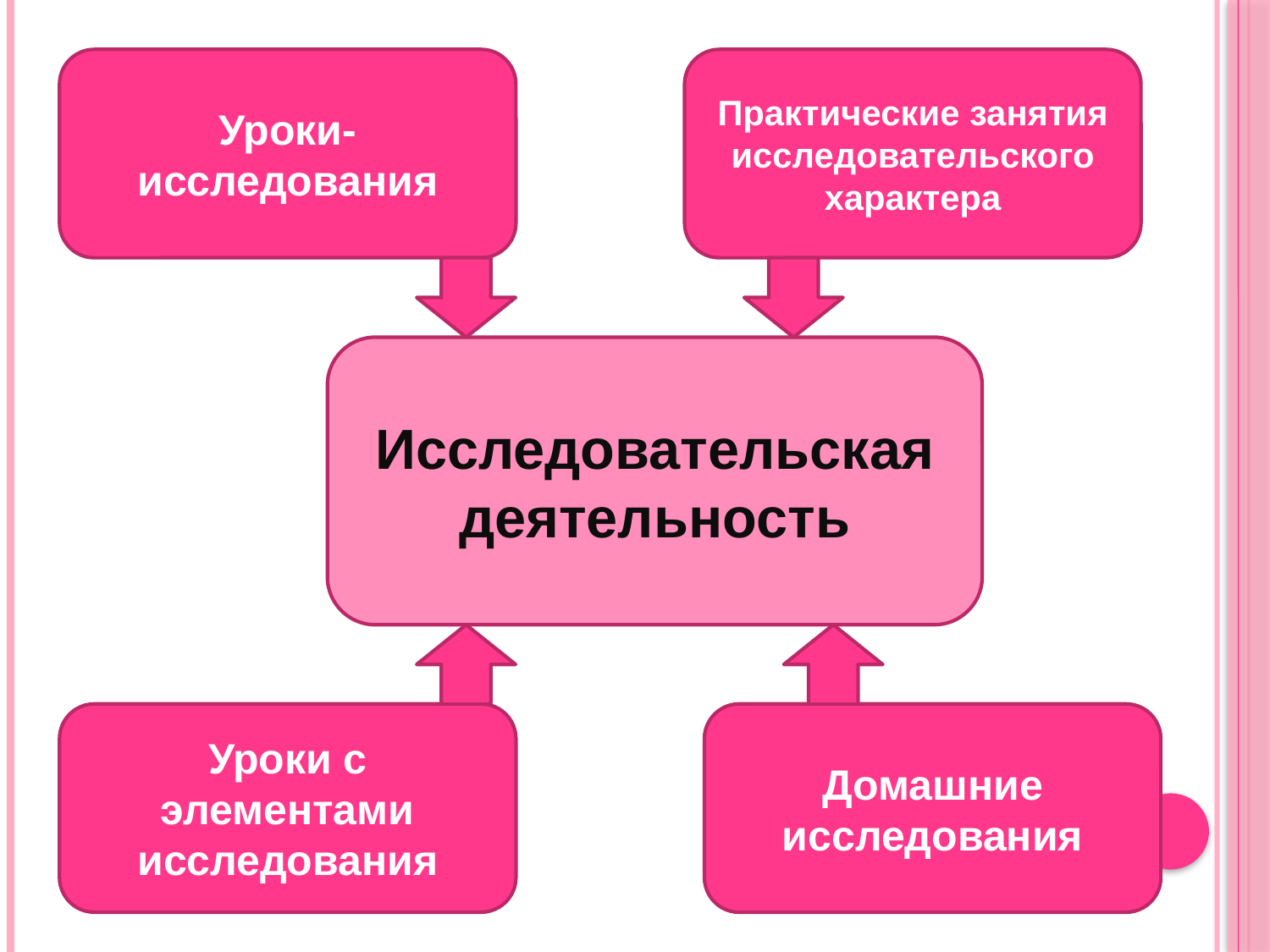

Уроки-исследования
Практические занятия исследовательского характера

Исследовательская деятельность

Уроки с элементами исследования
Домашние исследования